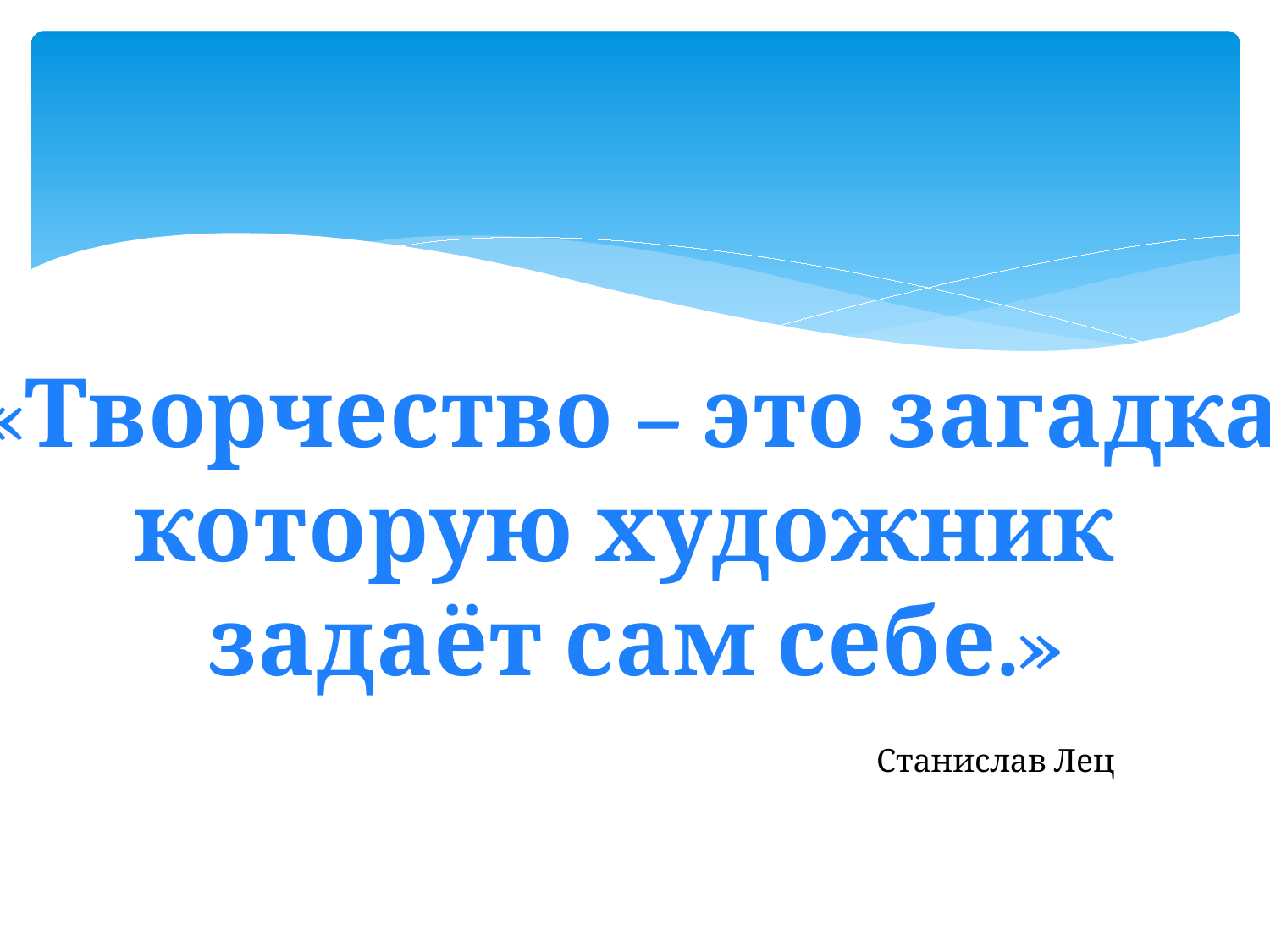

«Творчество – это загадка,
которую художник
задаёт сам себе.»
Станислав Лец